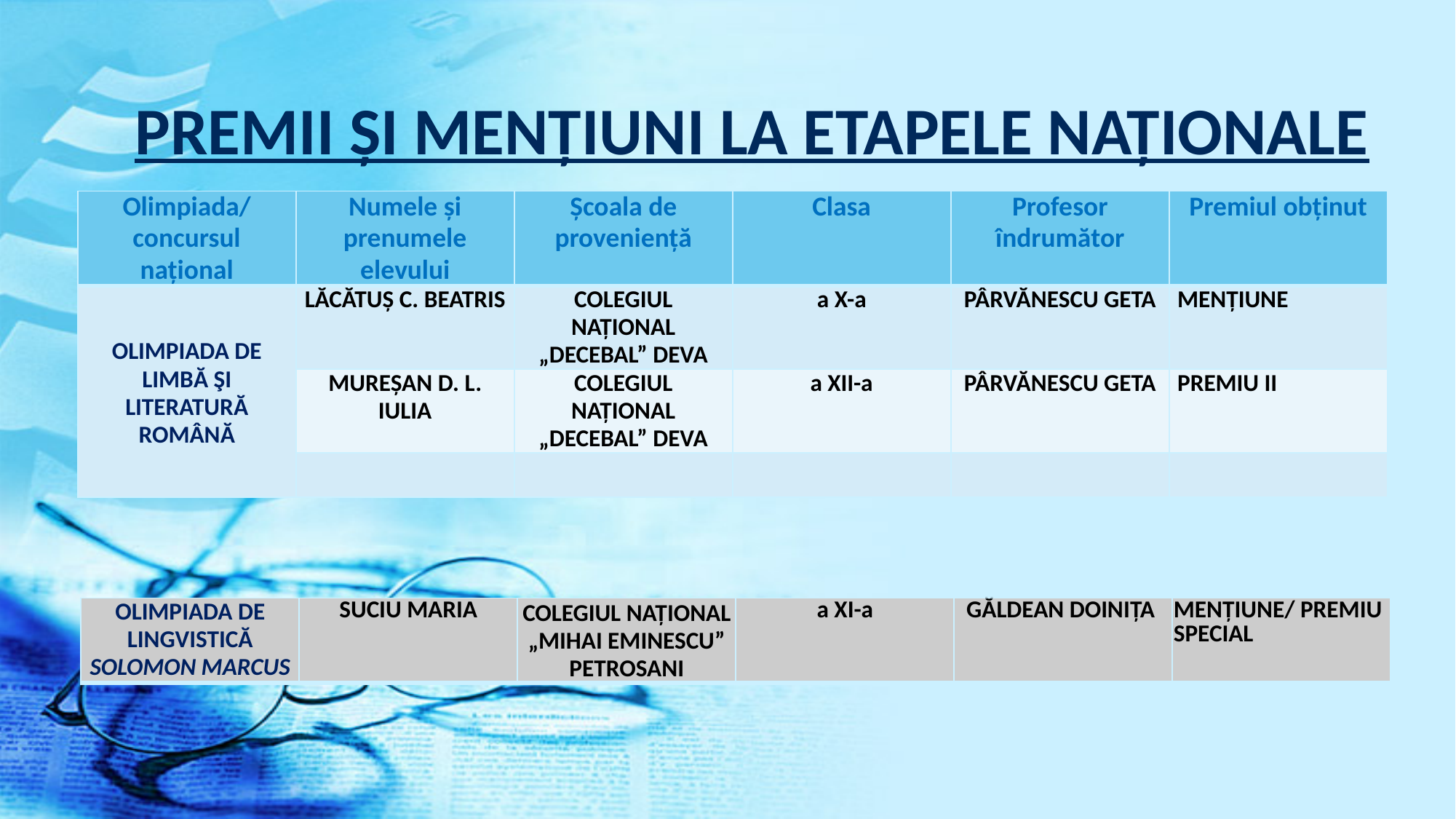

# PREMII ŞI MENŢIUNI LA ETAPELE NAŢIONALE
| Olimpiada/ concursul național | Numele și prenumele elevului | Școala de proveniență | Clasa | Profesor îndrumător | Premiul obținut |
| --- | --- | --- | --- | --- | --- |
| OLIMPIADA DE LIMBĂ ŞI LITERATURĂ ROMÂNĂ | LĂCĂTUȘ C. BEATRIS | COLEGIUL NAȚIONAL „DECEBAL” DEVA | a X-a | PÂRVĂNESCU GETA | MENȚIUNE |
|  | MUREȘAN D. L. IULIA | COLEGIUL NAȚIONAL „DECEBAL” DEVA | a XII-a | PÂRVĂNESCU GETA | PREMIU II |
|  |  |  |  |  |  |
| OLIMPIADA DE LINGVISTICĂ SOLOMON MARCUS | SUCIU MARIA | COLEGIUL NAȚIONAL „MIHAI EMINESCU” PETROSANI | a XI-a | GĂLDEAN DOINIȚA | MENȚIUNE/ PREMIU SPECIAL |
| --- | --- | --- | --- | --- | --- |